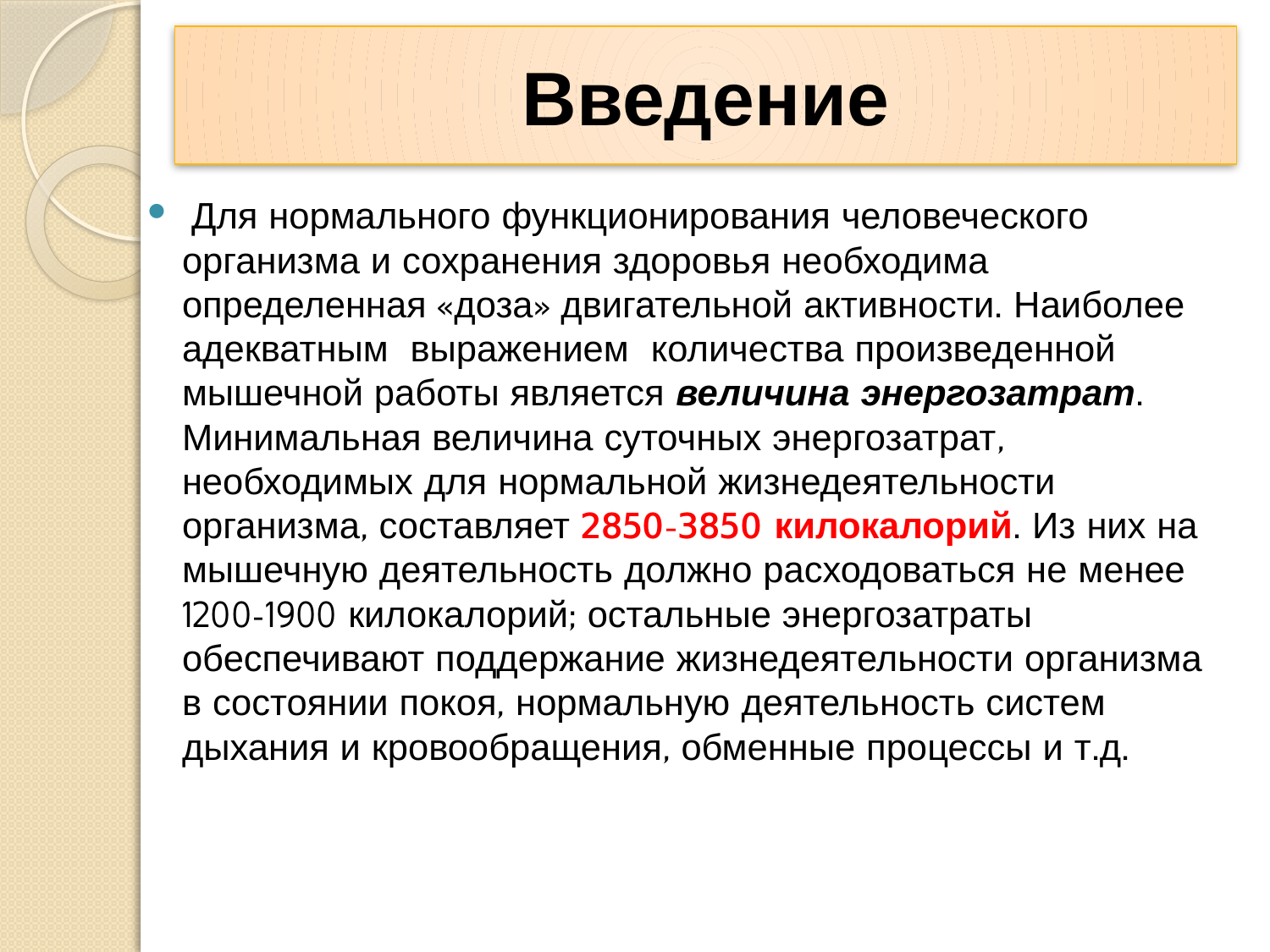

# Введение
 Для нормального функционирования человеческого организма и сохранения здоровья необходима определенная «доза» двигательной активности. Наиболее  адекватным  выражением  количества произведенной мышечной работы является величина энергозатрат. Минимальная величина суточных энергозатрат, необходимых для нормальной жизнедеятельности организма, составляет 2850-3850 килокалорий. Из них на мышечную деятельность должно расходоваться не менее 1200-1900 килокалорий; остальные энергозатраты обеспечивают поддержание жизнедеятельности организма в состоянии покоя, нормальную деятельность систем дыхания и кровообращения, обменные процессы и т.д.